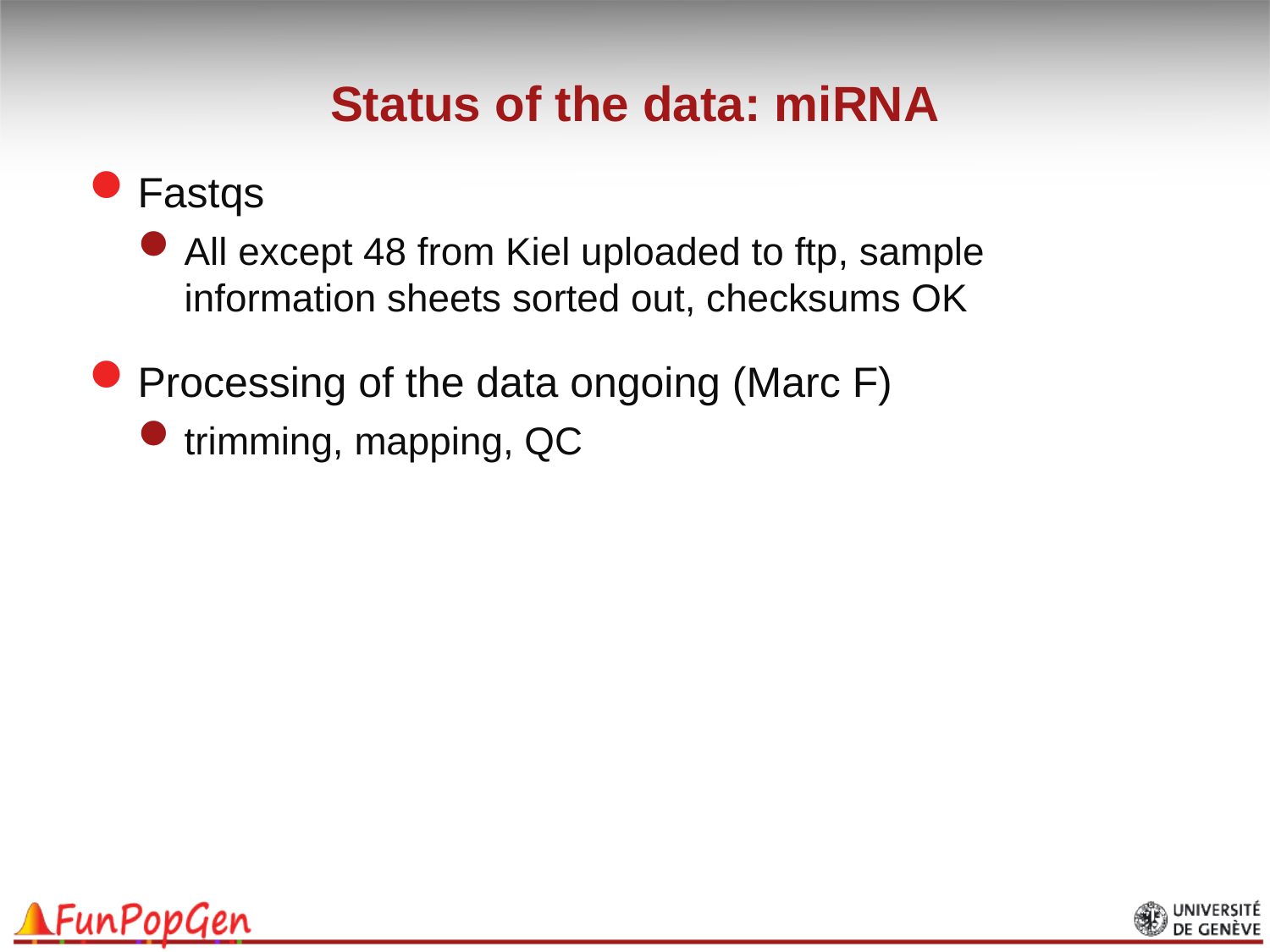

# Status of the data: miRNA
Fastqs
All except 48 from Kiel uploaded to ftp, sample information sheets sorted out, checksums OK
Processing of the data ongoing (Marc F)
trimming, mapping, QC